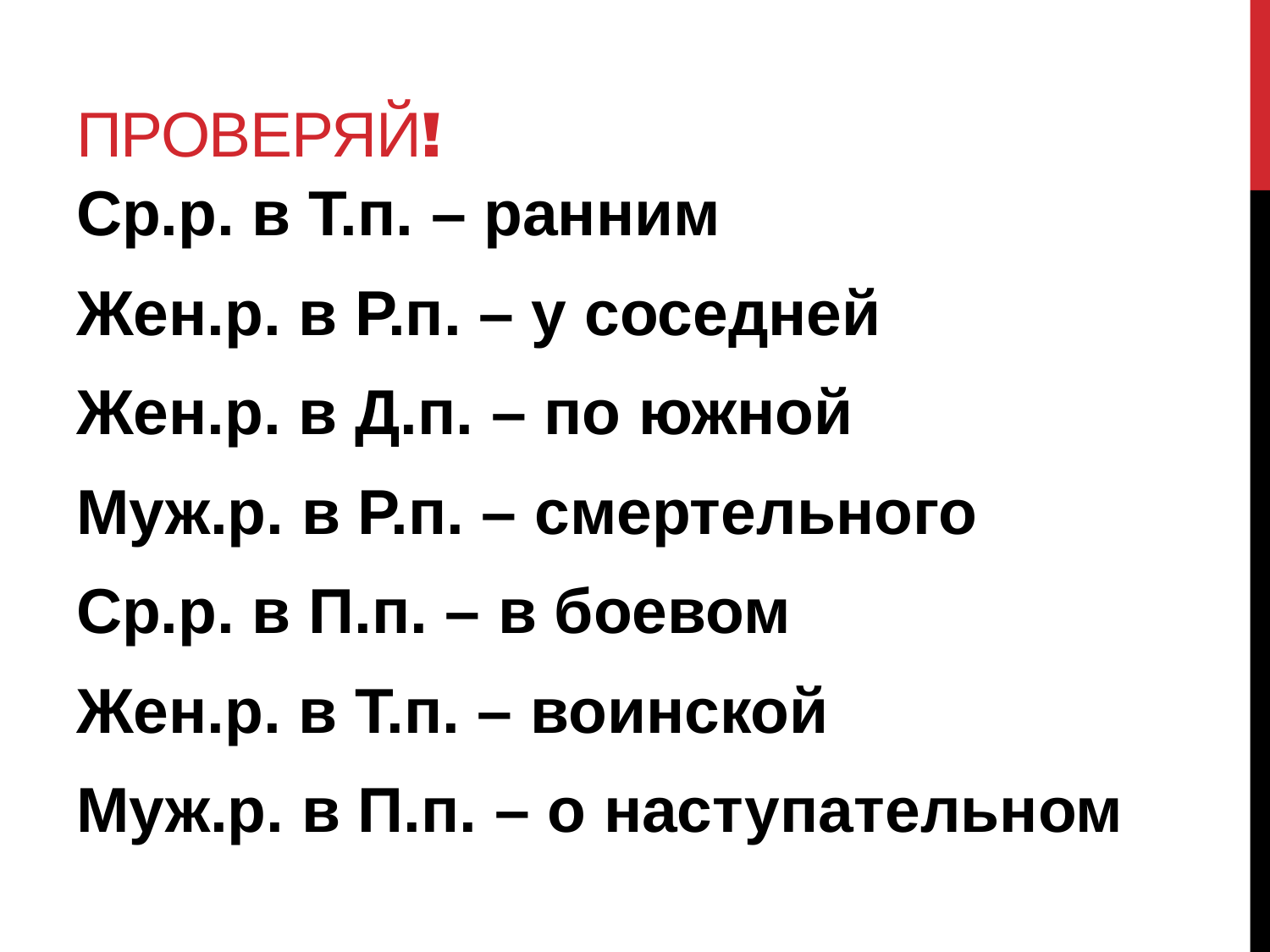

# Проверяй!
Ср.р. в Т.п. – ранним
Жен.р. в Р.п. – у соседней
Жен.р. в Д.п. – по южной
Муж.р. в Р.п. – смертельного
Ср.р. в П.п. – в боевом
Жен.р. в Т.п. – воинской
Муж.р. в П.п. – о наступательном